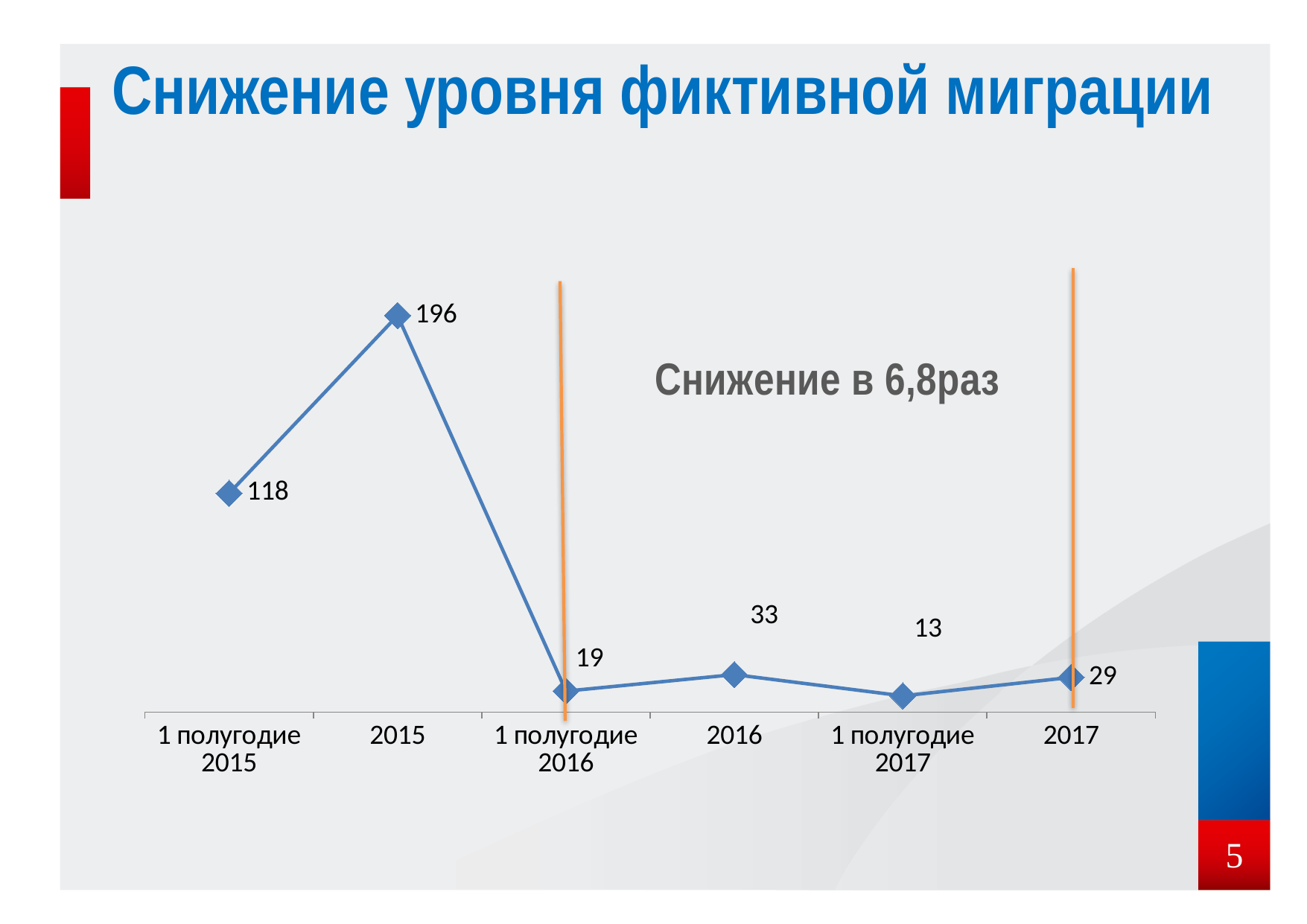

Снижение уровня фиктивной миграции

### Chart

| Category | Ряд 1 |
|---|---|
| 1 полугодие 2015 | 555.0 |
| 2015 | 1006.0 |
| 1 полугодие 2016 | 53.0 |
| 2016 | 95.0 |
| 1 полугодие 2017 | 41.0 |
| 2017 | 88.0 |
5